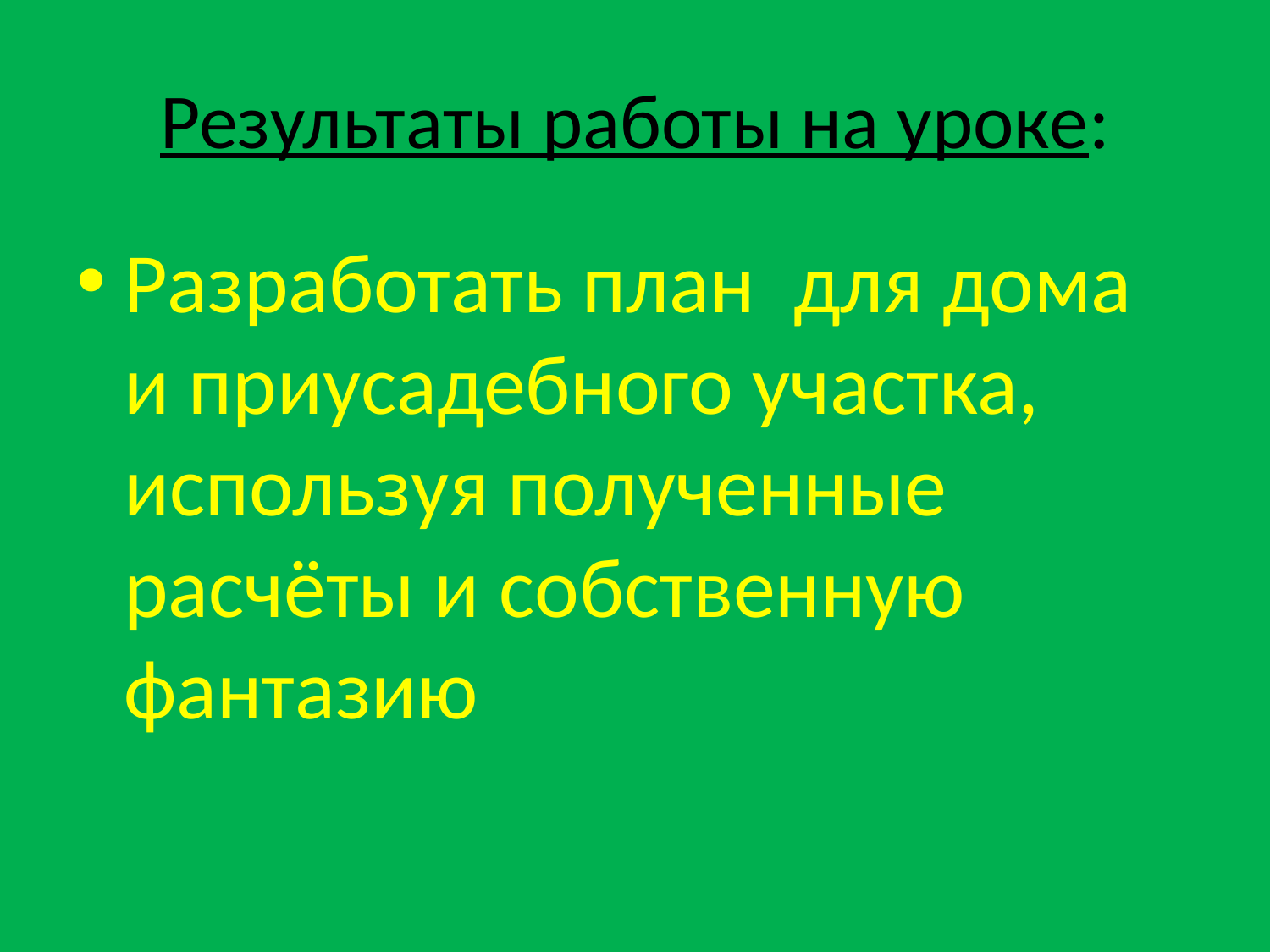

# Результаты работы на уроке:
Разработать план  для дома и приусадебного участка, используя полученные расчёты и собственную фантазию